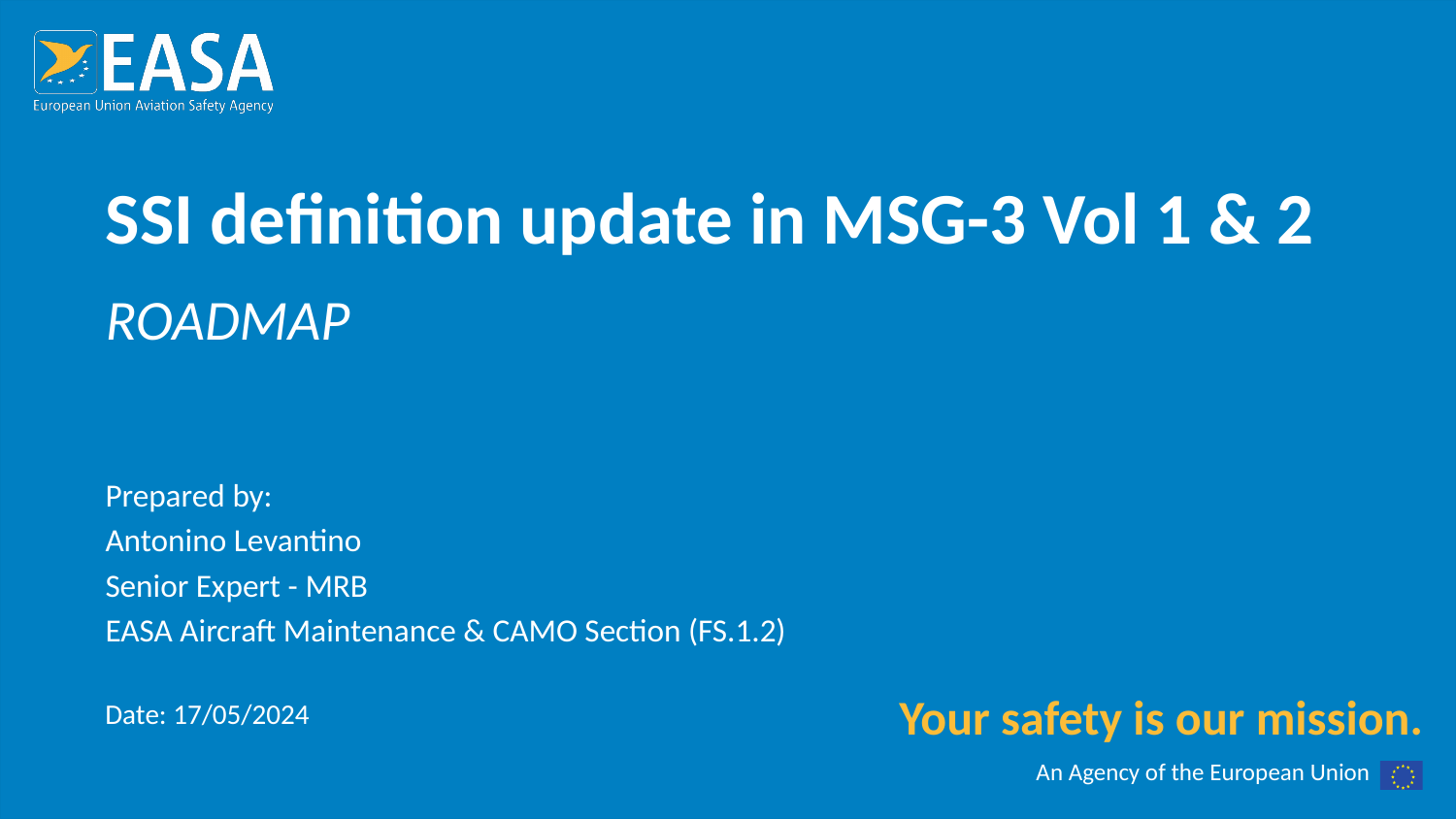

# SSI definition update in MSG-3 Vol 1 & 2
ROADMAP
Prepared by:
Antonino Levantino
Senior Expert - MRB
EASA Aircraft Maintenance & CAMO Section (FS.1.2)

Date: 17/05/2024